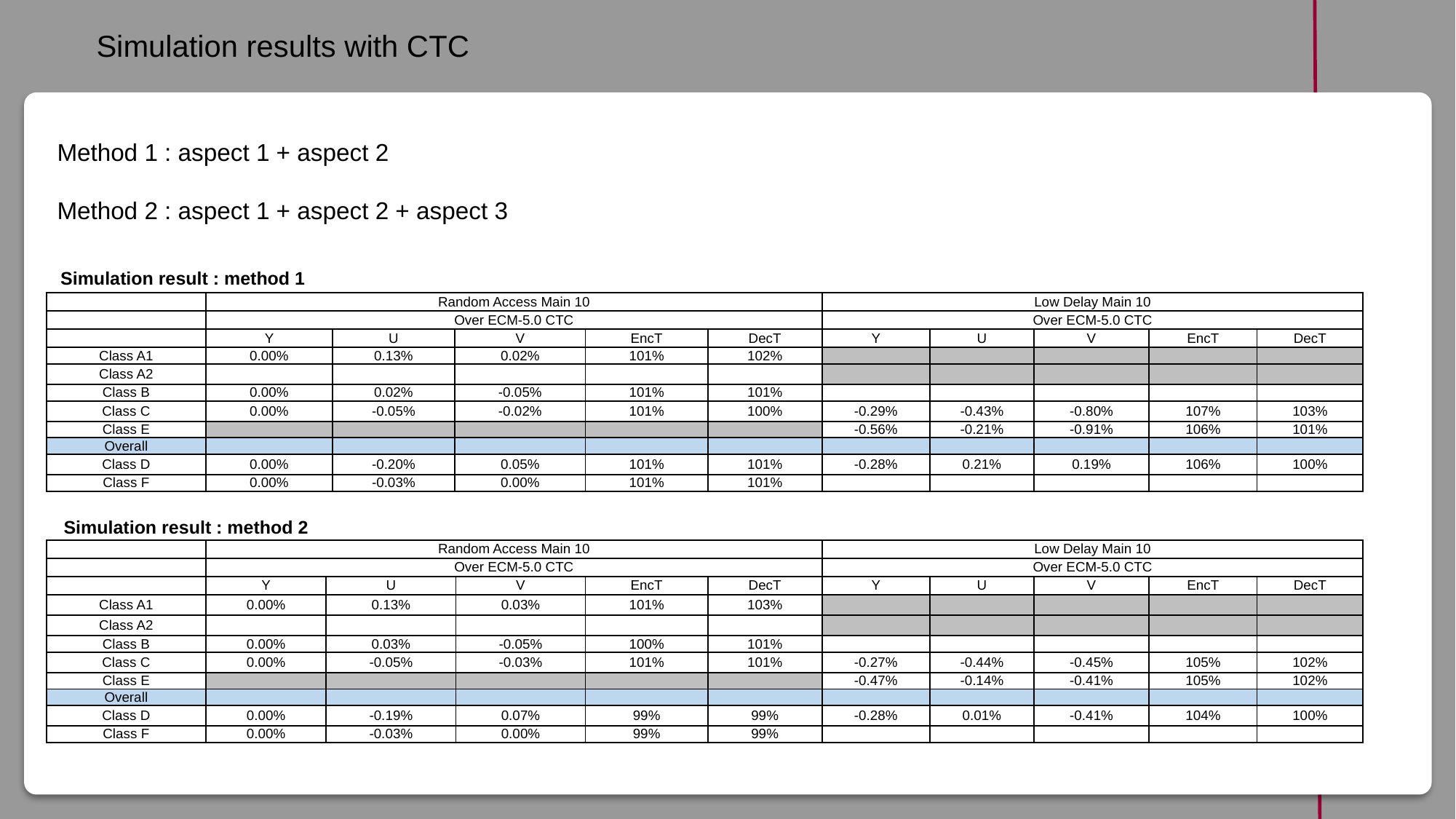

Simulation results with CTC
ind
Method 1 : aspect 1 + aspect 2

Method 2 : aspect 1 + aspect 2 + aspect 3
Simulation result : method 1
|  | Random Access Main 10 |  |  |  |  | Low Delay Main 10 |  |  |  |  |
| --- | --- | --- | --- | --- | --- | --- | --- | --- | --- | --- |
|  | Over ECM-5.0 CTC |  |  |  |  | Over ECM-5.0 CTC |  |  |  |  |
|  | Y | U | V | EncT | DecT | Y | U | V | EncT | DecT |
| Class A1 | 0.00% | 0.13% | 0.02% | 101% | 102% |  |  |  |  |  |
| Class A2 |  |  |  |  |  |  |  |  |  |  |
| Class B | 0.00% | 0.02% | -0.05% | 101% | 101% |  |  |  |  |  |
| Class C | 0.00% | -0.05% | -0.02% | 101% | 100% | -0.29% | -0.43% | -0.80% | 107% | 103% |
| Class E |  |  |  |  |  | -0.56% | -0.21% | -0.91% | 106% | 101% |
| Overall |  |  |  |  |  |  |  |  |  |  |
| Class D | 0.00% | -0.20% | 0.05% | 101% | 101% | -0.28% | 0.21% | 0.19% | 106% | 100% |
| Class F | 0.00% | -0.03% | 0.00% | 101% | 101% |  |  |  |  |  |
Simulation result : method 2
|  | Random Access Main 10 |  |  |  |  | Low Delay Main 10 |  |  |  |  |
| --- | --- | --- | --- | --- | --- | --- | --- | --- | --- | --- |
|  | Over ECM-5.0 CTC |  |  |  |  | Over ECM-5.0 CTC |  |  |  |  |
|  | Y | U | V | EncT | DecT | Y | U | V | EncT | DecT |
| Class A1 | 0.00% | 0.13% | 0.03% | 101% | 103% |  |  |  |  |  |
| Class A2 |  |  |  |  |  |  |  |  |  |  |
| Class B | 0.00% | 0.03% | -0.05% | 100% | 101% |  |  |  |  |  |
| Class C | 0.00% | -0.05% | -0.03% | 101% | 101% | -0.27% | -0.44% | -0.45% | 105% | 102% |
| Class E |  |  |  |  |  | -0.47% | -0.14% | -0.41% | 105% | 102% |
| Overall |  |  |  |  |  |  |  |  |  |  |
| Class D | 0.00% | -0.19% | 0.07% | 99% | 99% | -0.28% | 0.01% | -0.41% | 104% | 100% |
| Class F | 0.00% | -0.03% | 0.00% | 99% | 99% |  |  |  |  |  |